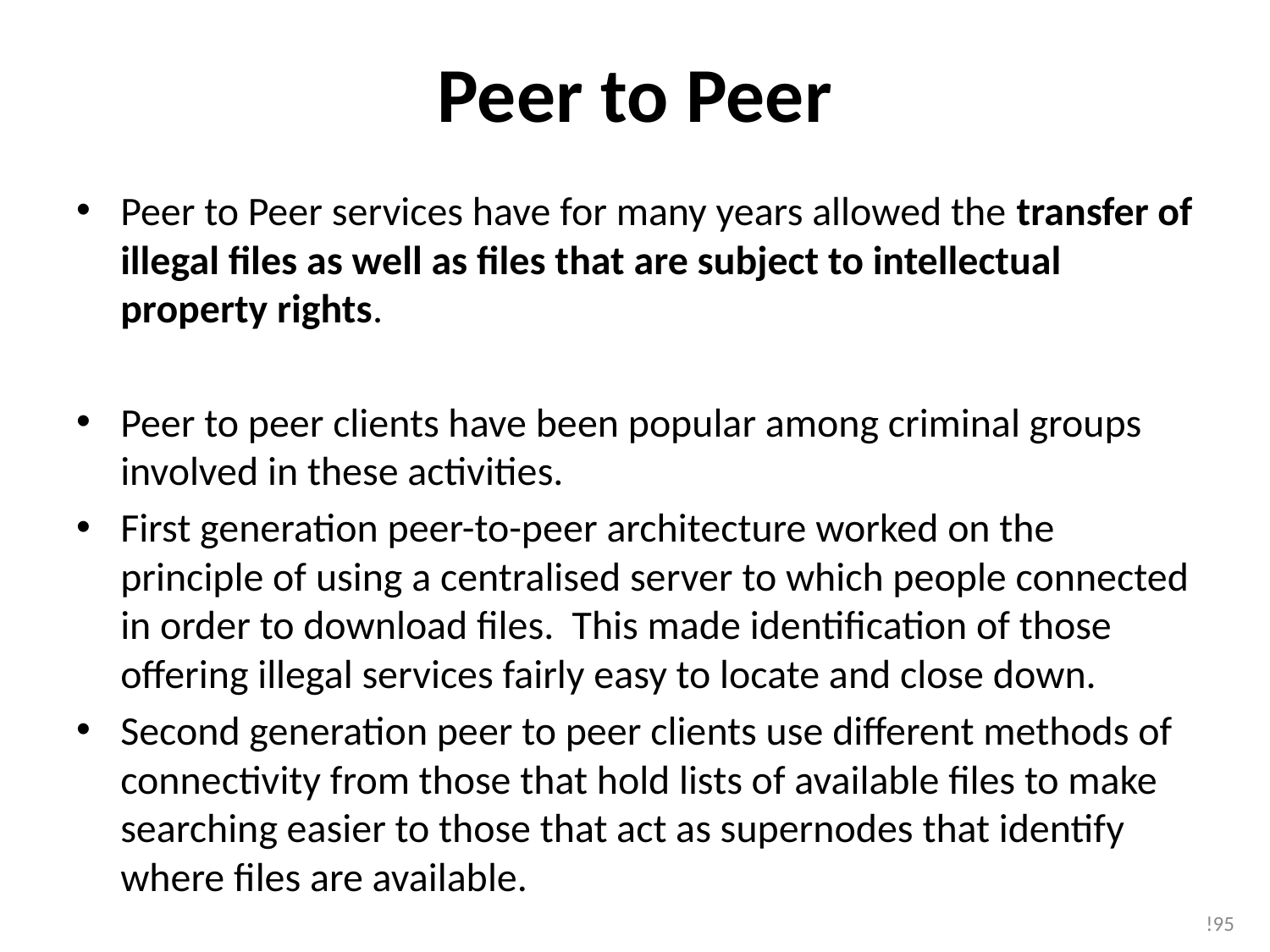

# Peer to Peer
Peer to Peer services have for many years allowed the transfer of illegal files as well as files that are subject to intellectual property rights.

Peer to peer clients have been popular among criminal groups involved in these activities.
First generation peer-to-peer architecture worked on the principle of using a centralised server to which people connected in order to download files.  This made identification of those offering illegal services fairly easy to locate and close down.
Second generation peer to peer clients use different methods of connectivity from those that hold lists of available files to make searching easier to those that act as supernodes that identify where files are available.

!95